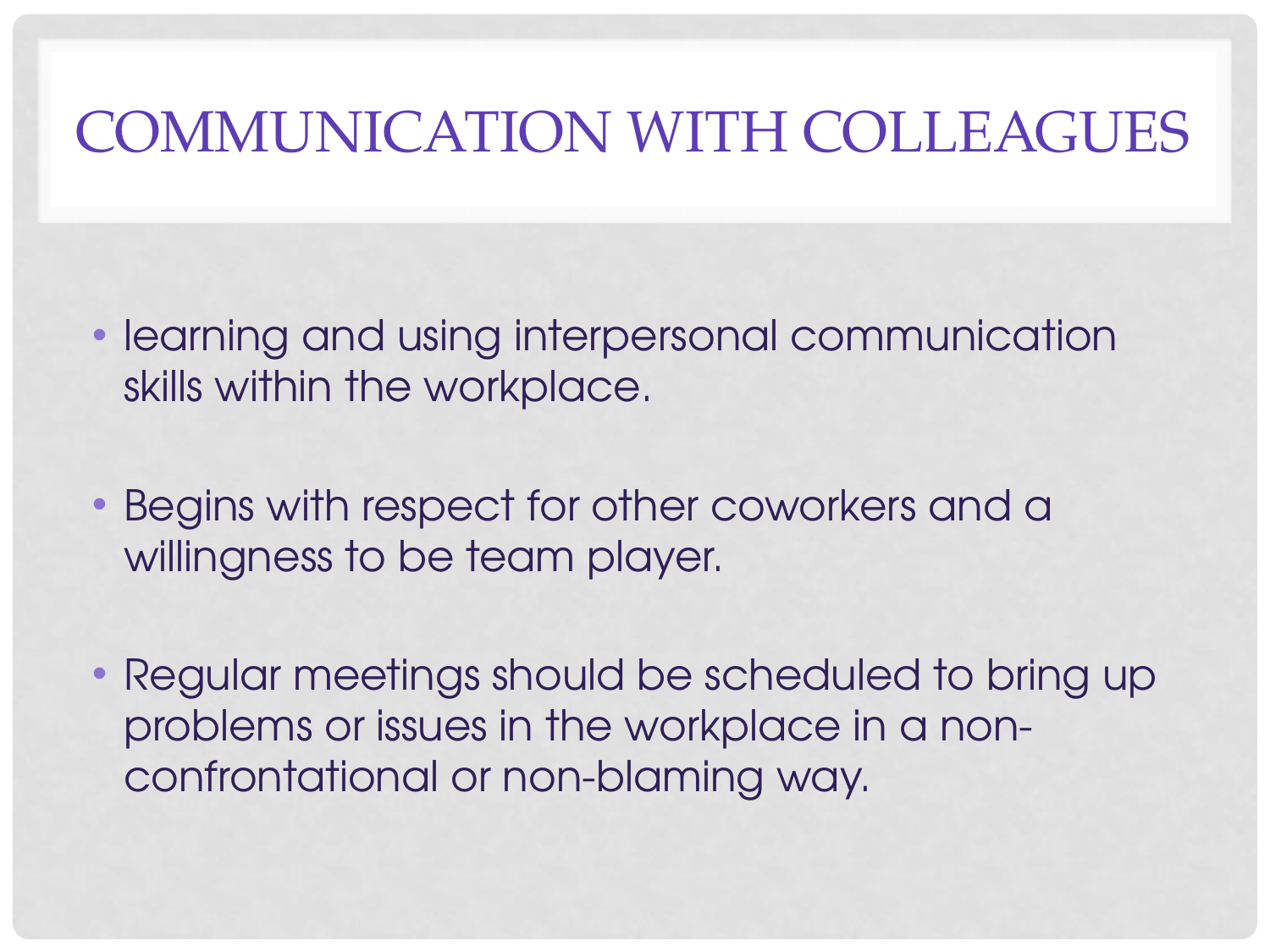

# Communication With Colleagues

learning and using interpersonal communication skills within the workplace.

Begins with respect for other coworkers and a willingness to be team player.

Regular meetings should be scheduled to bring up problems or issues in the workplace in a non-confrontational or non-blaming way.